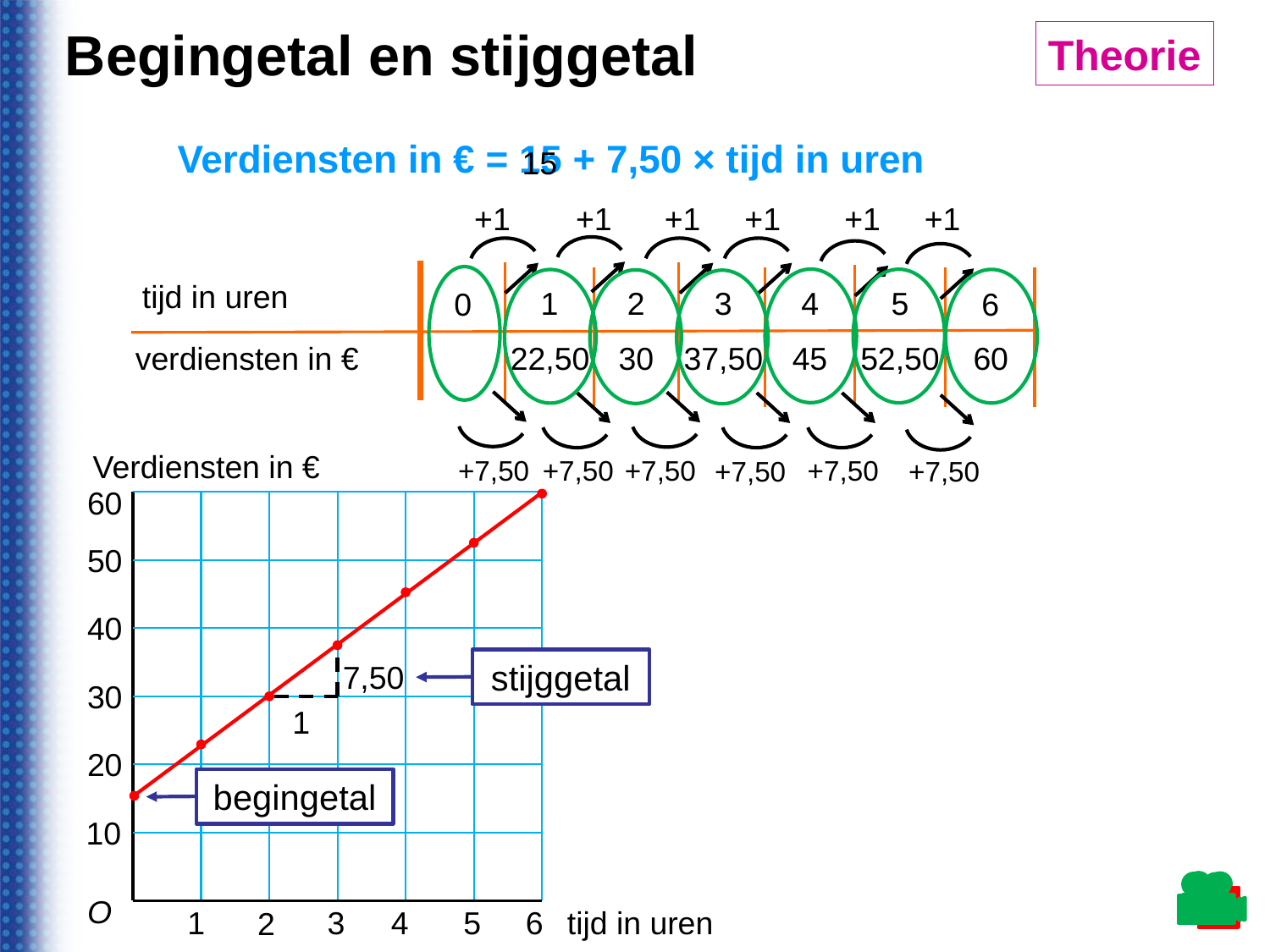

Begingetal en stijggetal
Theorie
© Noordhoff Uitgevers bv

Verdiensten in € = 15 + 7,50 × tijd in uren
15
+1
+1
+1
+1
+1
+1

tijd in uren
verdiensten in €

1
2
3
4
5
0
6
22,50
30
37,50
45
52,50
60

Verdiensten in €
+7,50
+7,50
+7,50
+7,50
+7,50
+7,50
60
O
1
3
4
5
6
2
50
40
30
20
10

stijggetal
7,50

1

begingetal

tijd in uren